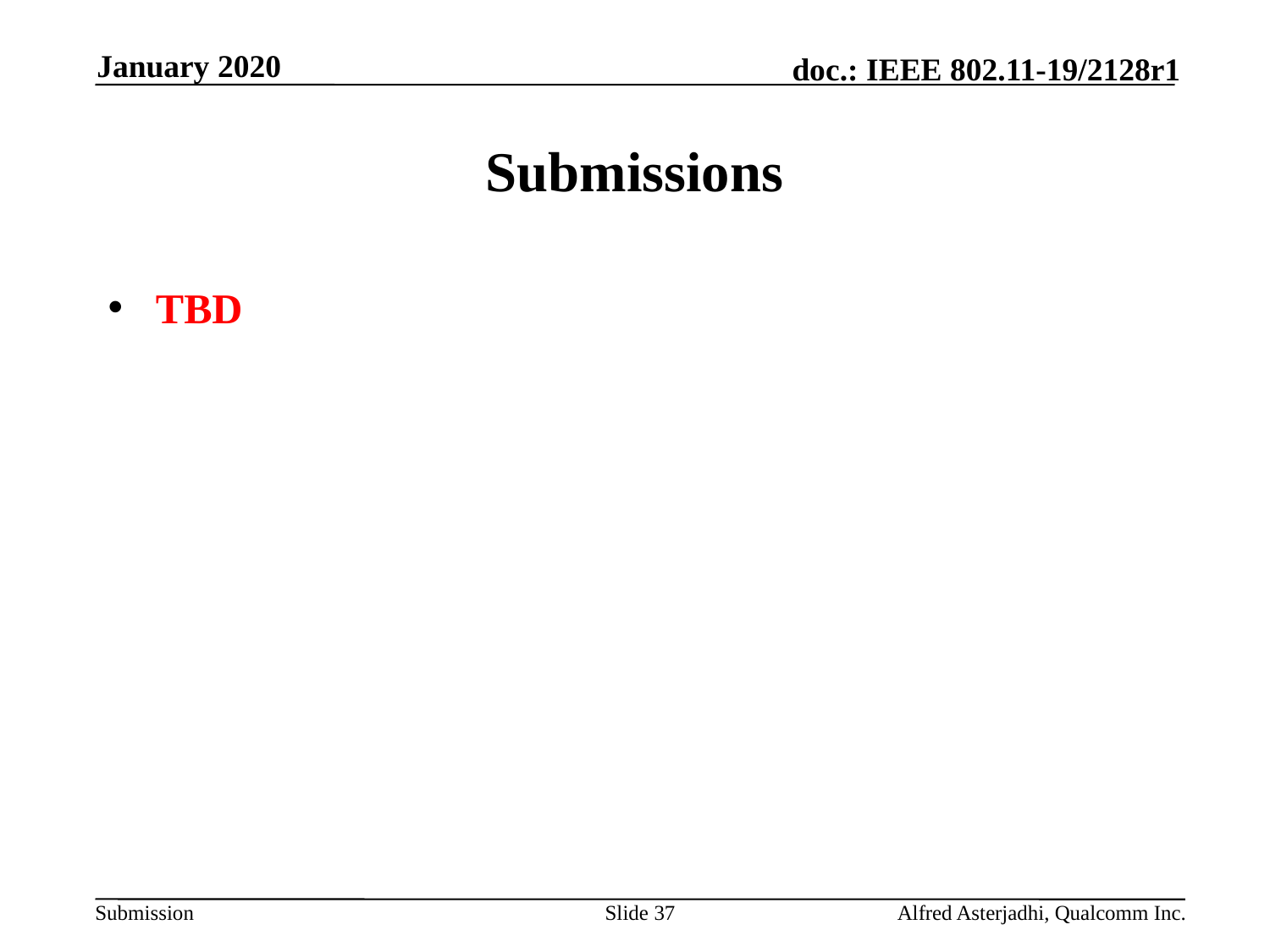

January 2020
# Submissions
TBD
Slide 37
Alfred Asterjadhi, Qualcomm Inc.